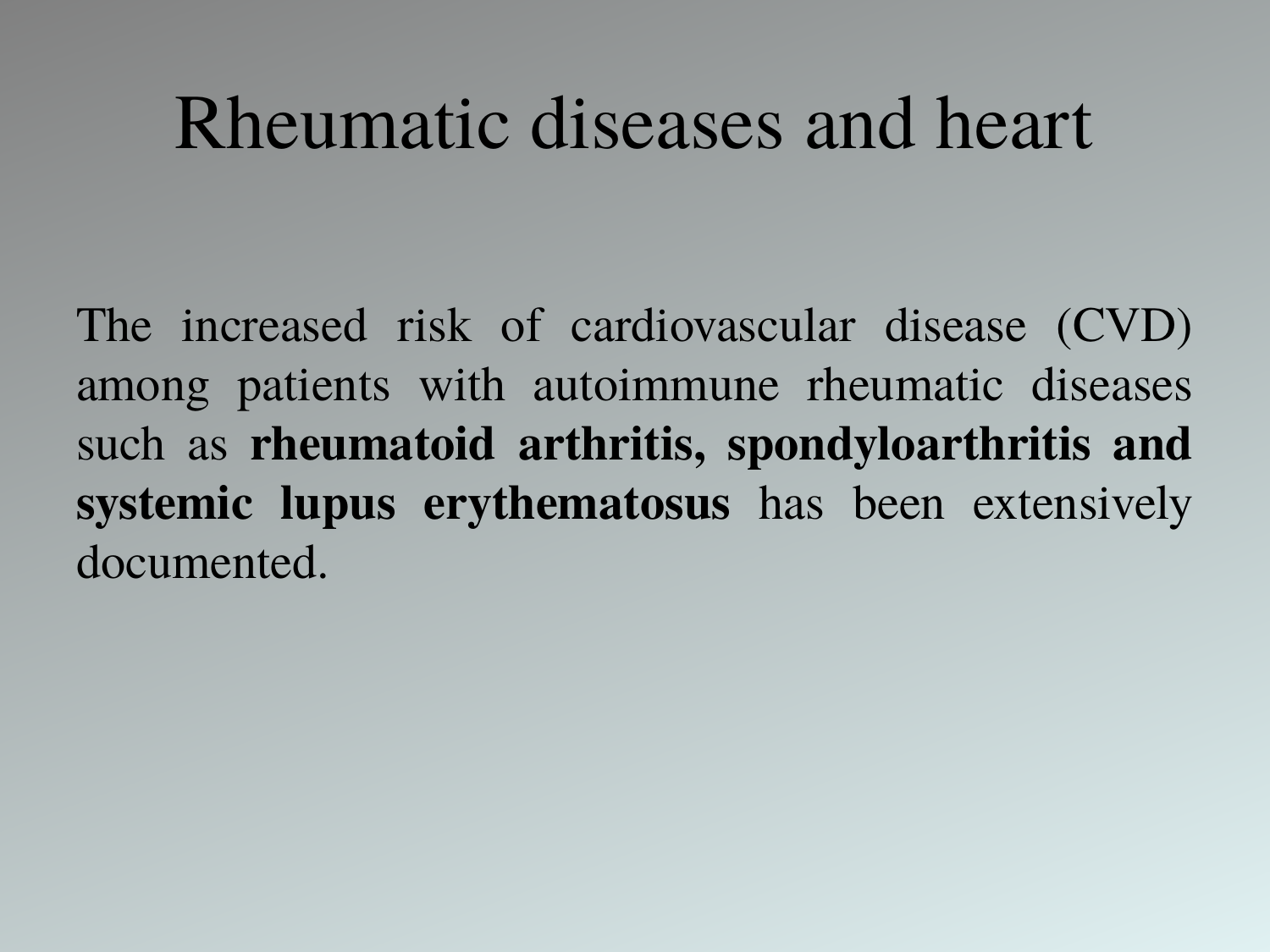

# Rheumatic diseases and heart
The increased risk of cardiovascular disease (CVD) among patients with autoimmune rheumatic diseases such as rheumatoid arthritis, spondyloarthritis and systemic lupus erythematosus has been extensively documented.